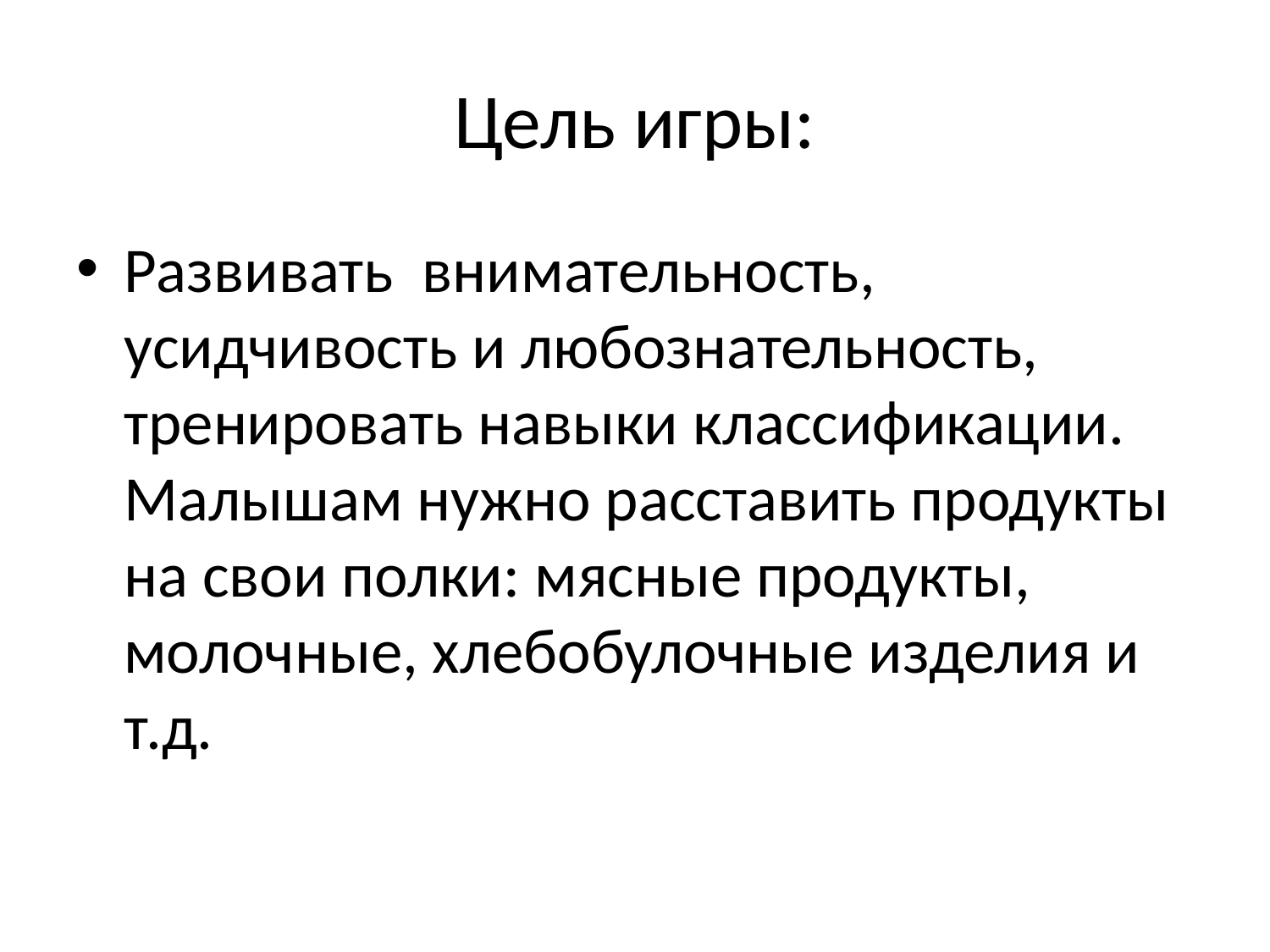

# Цель игры:
Развивать  внимательность, усидчивость и любознательность, тренировать навыки классификации. 
Малышам нужно расставить продукты на свои полки: мясные продукты, молочные, хлебобулочные изделия и т.д.